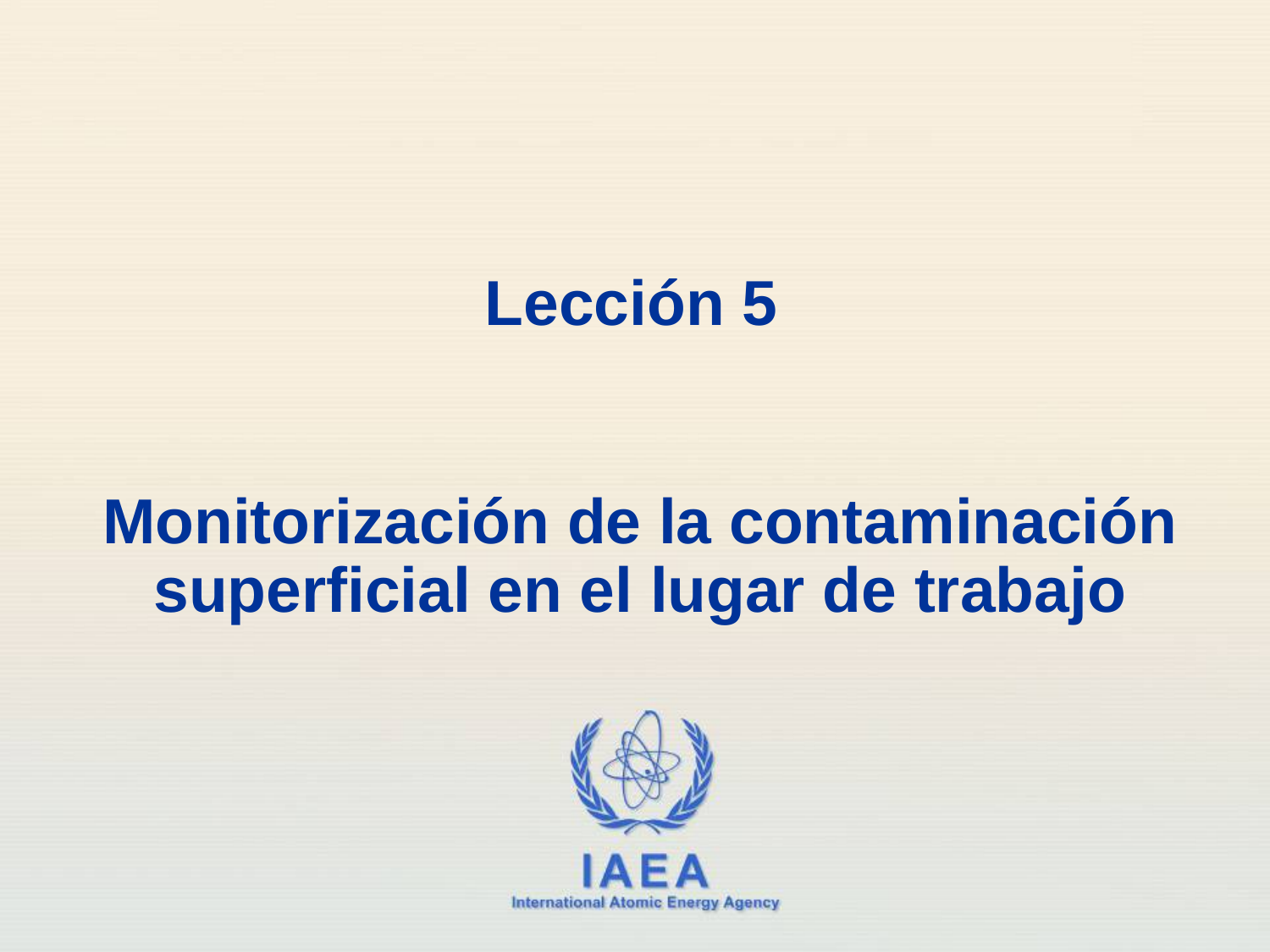

Lección 5
Monitorización de la contaminación superficial en el lugar de trabajo